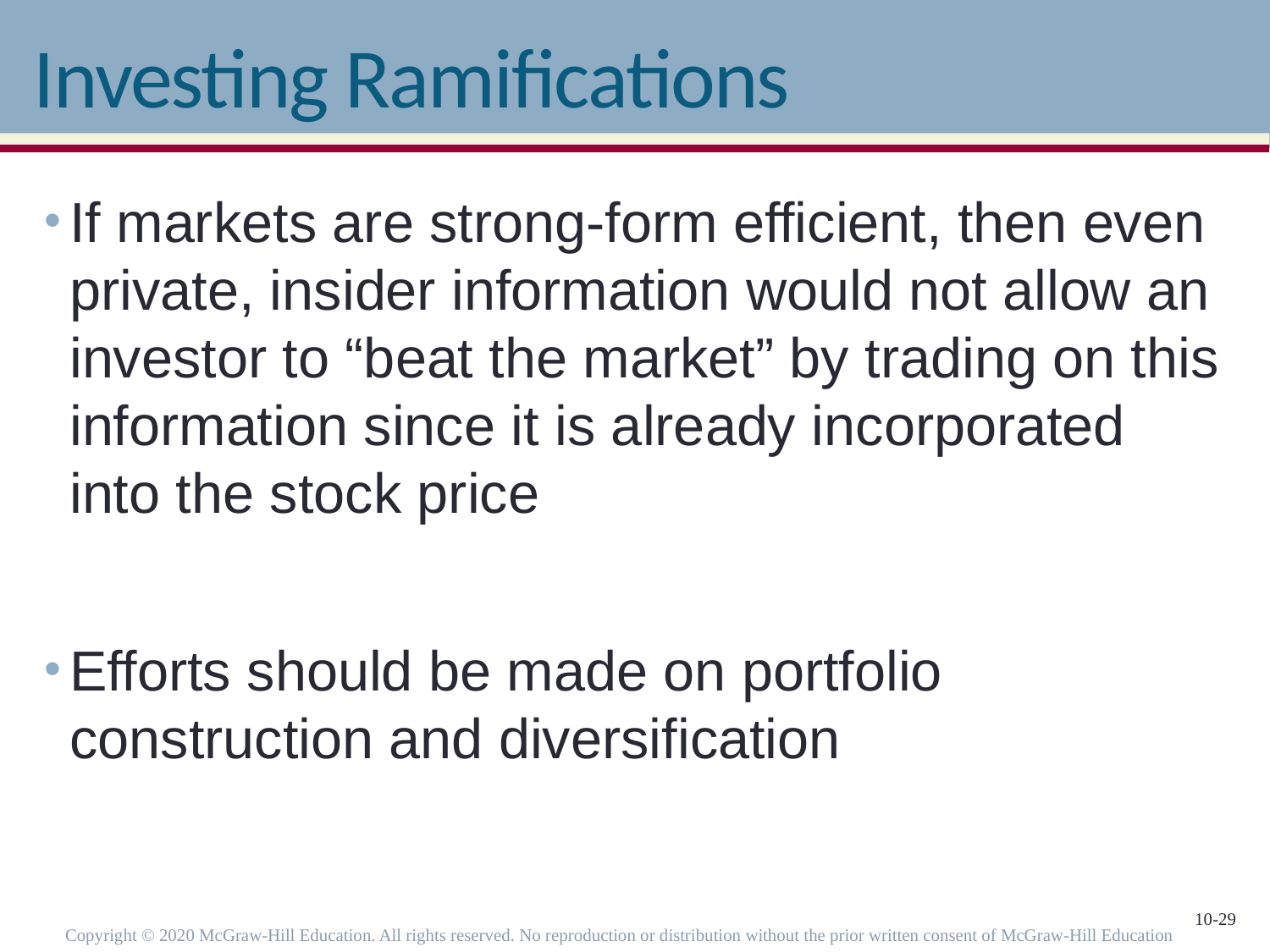

# Investing Ramifications
If markets are strong-form efficient, then even private, insider information would not allow an investor to “beat the market” by trading on this information since it is already incorporated into the stock price

Efforts should be made on portfolio construction and diversification
Copyright © 2020 McGraw-Hill Education. All rights reserved. No reproduction or distribution without the prior written consent of McGraw-Hill Education